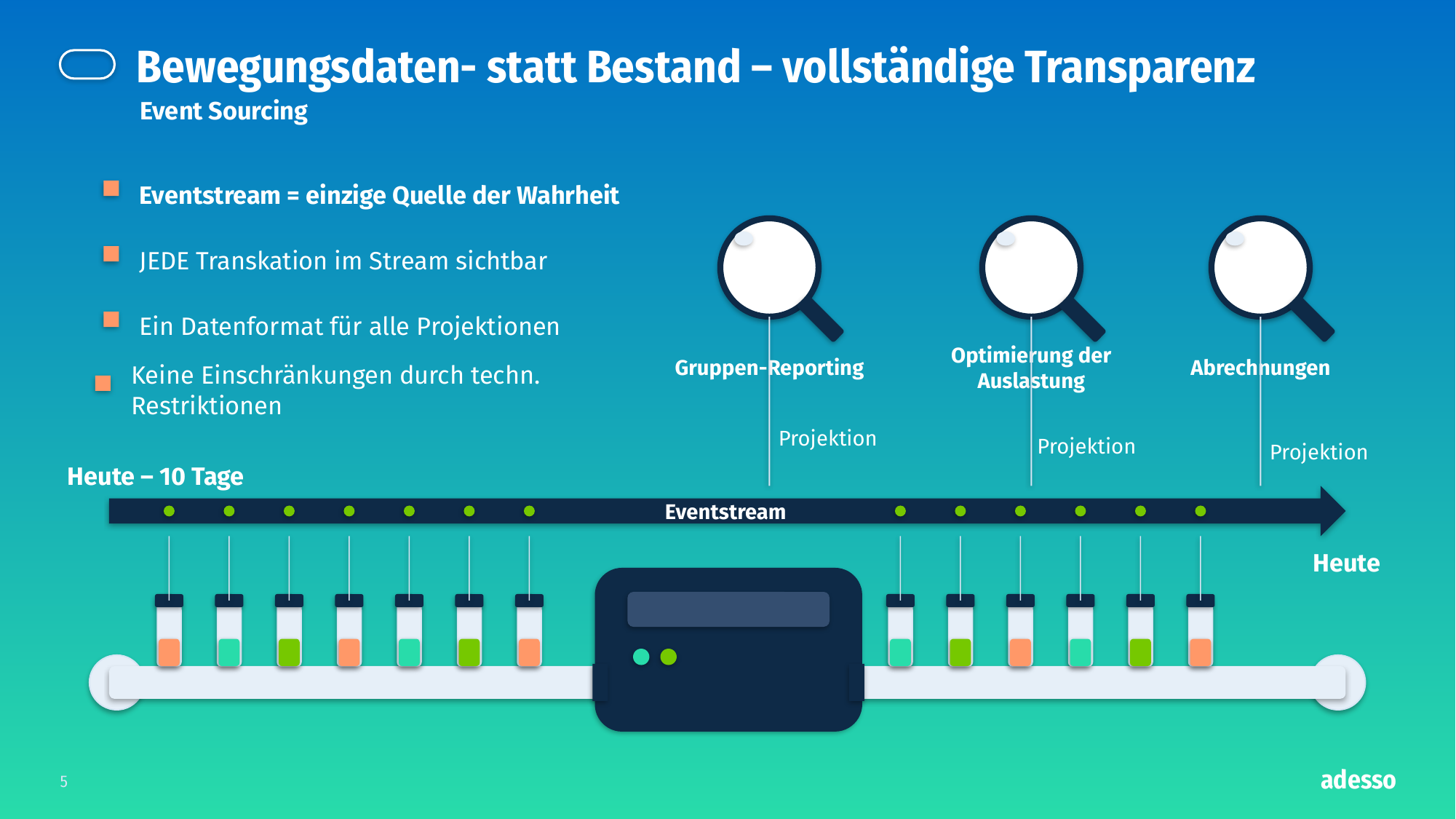

Bewegungsdaten- statt Bestand – vollständige Transparenz

Event Sourcing
Eventstream = einzige Quelle der Wahrheit

JEDE Transkation im Stream sichtbar

Ein Datenformat für alle Projektionen

Gruppen-Reporting
Optimierung der Auslastung
Abrechnungen
Keine Einschränkungen durch techn. Restriktionen

Projektion
Projektion
Projektion
Heute – 10 Tage

Eventstream

Heute

adesso
5